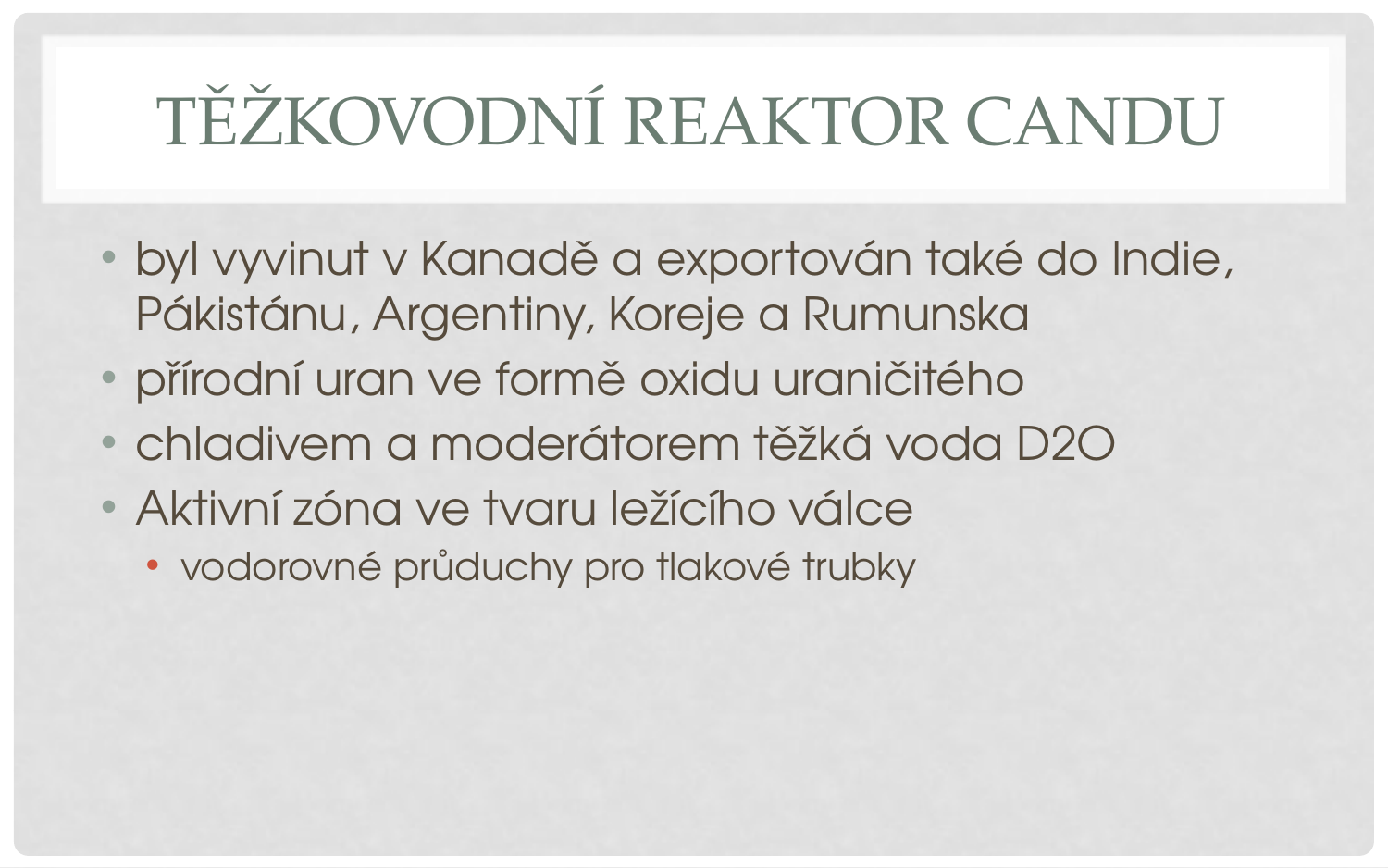

# Těžkovodní reaktor CANDU
byl vyvinut v Kanadě a exportován také do Indie, Pákistánu, Argentiny, Koreje a Rumunska
přírodní uran ve formě oxidu uraničitého
chladivem a moderátorem těžká voda D2O
Aktivní zóna ve tvaru ležícího válce
vodorovné průduchy pro tlakové trubky